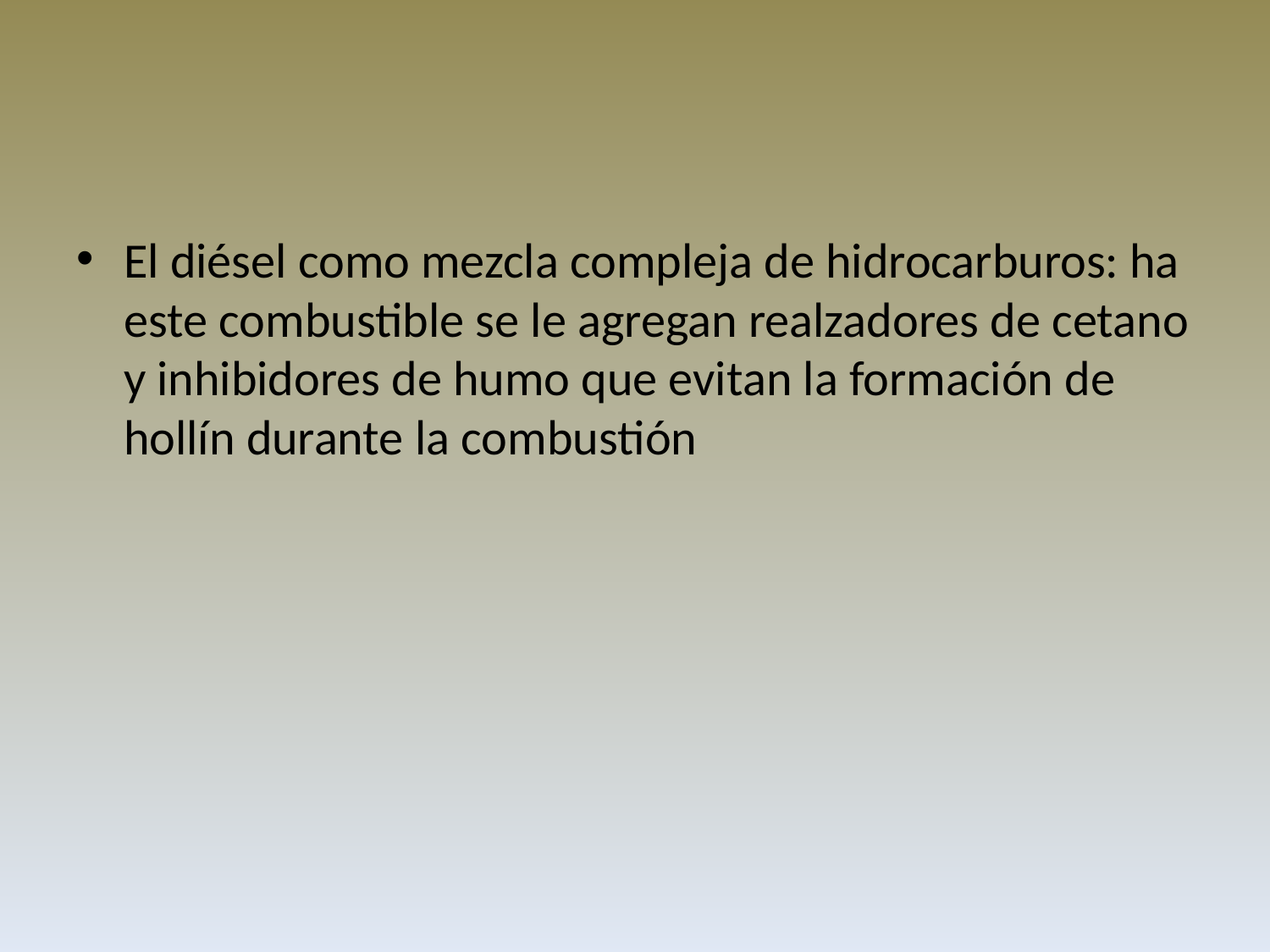

#
El diésel como mezcla compleja de hidrocarburos: ha este combustible se le agregan realzadores de cetano y inhibidores de humo que evitan la formación de hollín durante la combustión